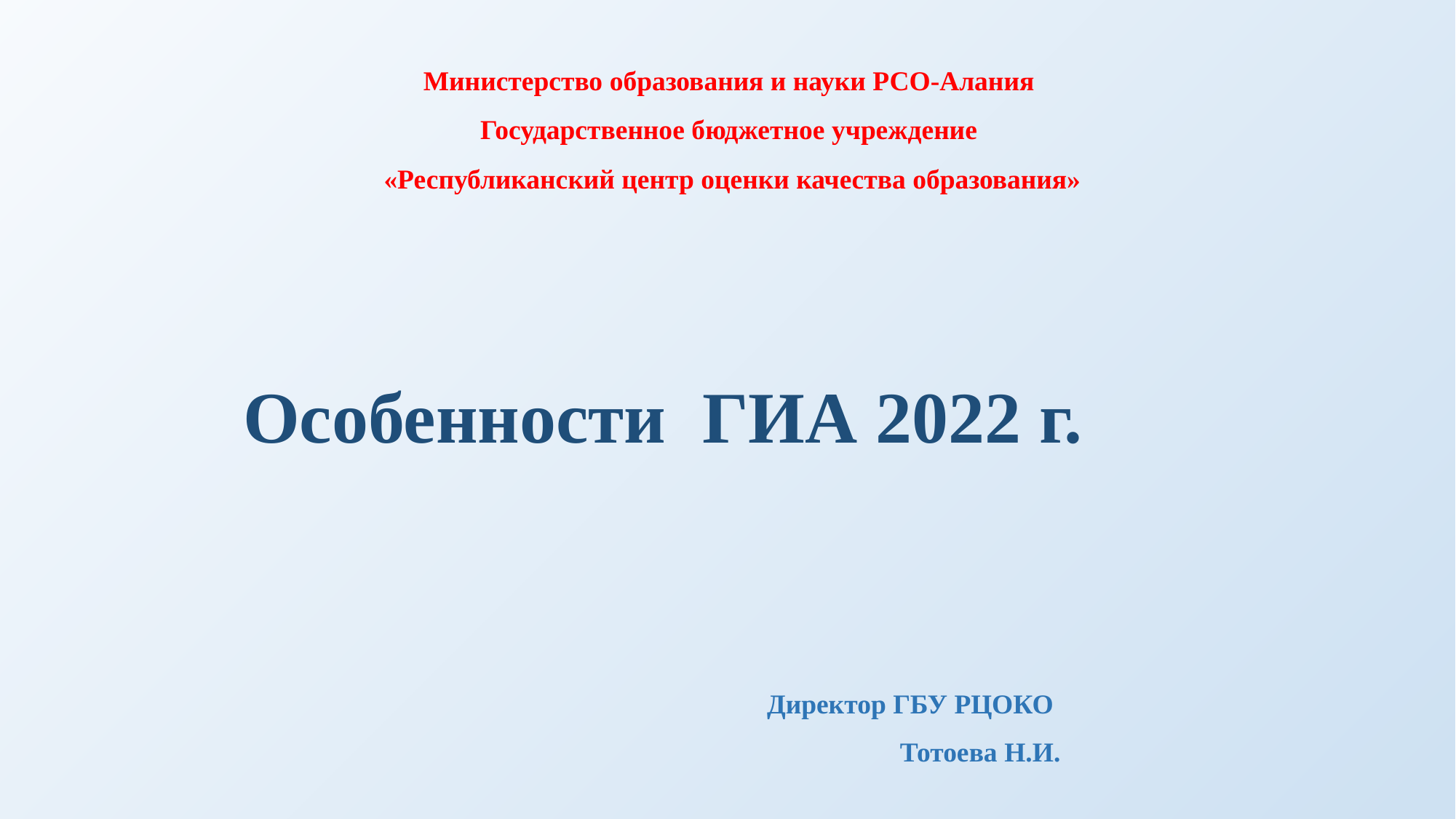

Министерство образования и науки РСО-Алания
Государственное бюджетное учреждение
 «Республиканский центр оценки качества образования»
# Особенности  ГИА 2022 г.
Директор ГБУ РЦОКО
Тотоева Н.И.